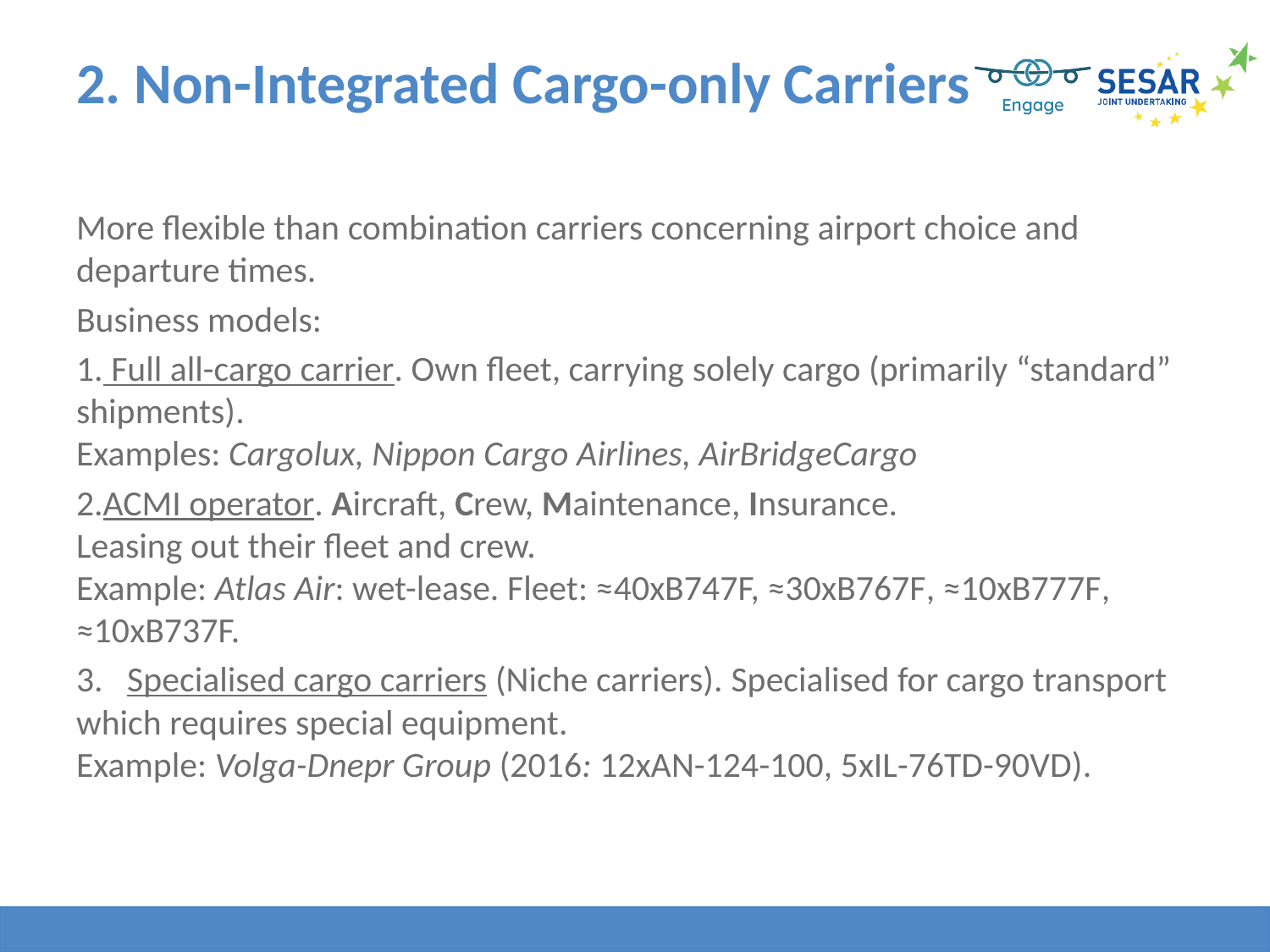

# 2. Non-Integrated Cargo-only Carriers
More flexible than combination carriers concerning airport choice and departure times.
Business models:
 Full all-cargo carrier. Own fleet, carrying solely cargo (primarily “standard” shipments).
Examples: Cargolux, Nippon Cargo Airlines, AirBridgeCargo
ACMI operator. Aircraft, Crew, Maintenance, Insurance.
Leasing out their fleet and crew.
Example: Atlas Air: wet-lease. Fleet: ≈40xB747F, ≈30xB767F, ≈10xB777F, ≈10xB737F.
3.   Specialised cargo carriers (Niche carriers). Specialised for cargo transport which requires special equipment.
Example: Volga-Dnepr Group (2016: 12xAN-124-100, 5xIL-76TD-90VD).